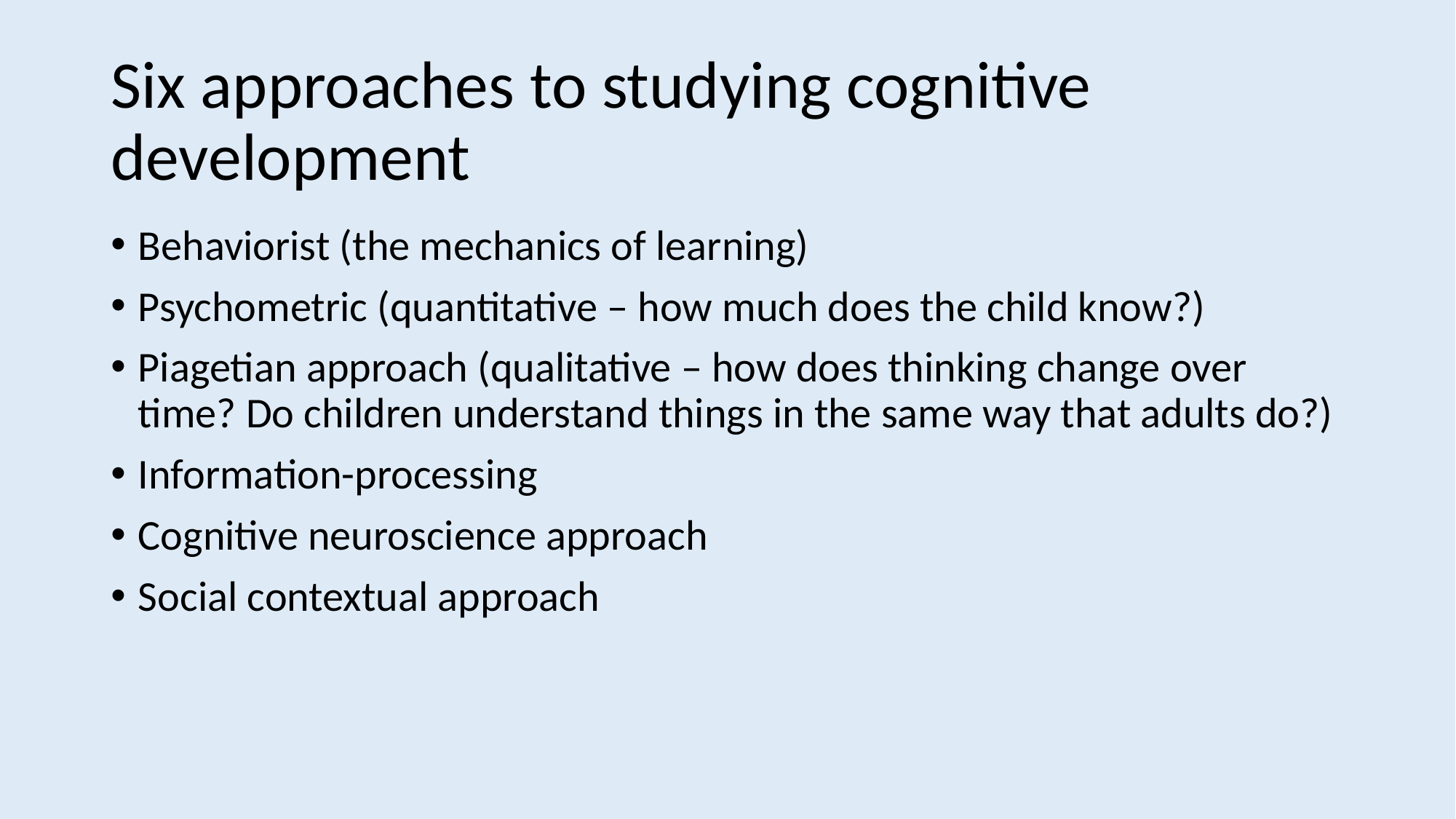

# Six approaches to studying cognitive development
Behaviorist (the mechanics of learning)
Psychometric (quantitative – how much does the child know?)
Piagetian approach (qualitative – how does thinking change over time? Do children understand things in the same way that adults do?)
Information-processing
Cognitive neuroscience approach
Social contextual approach